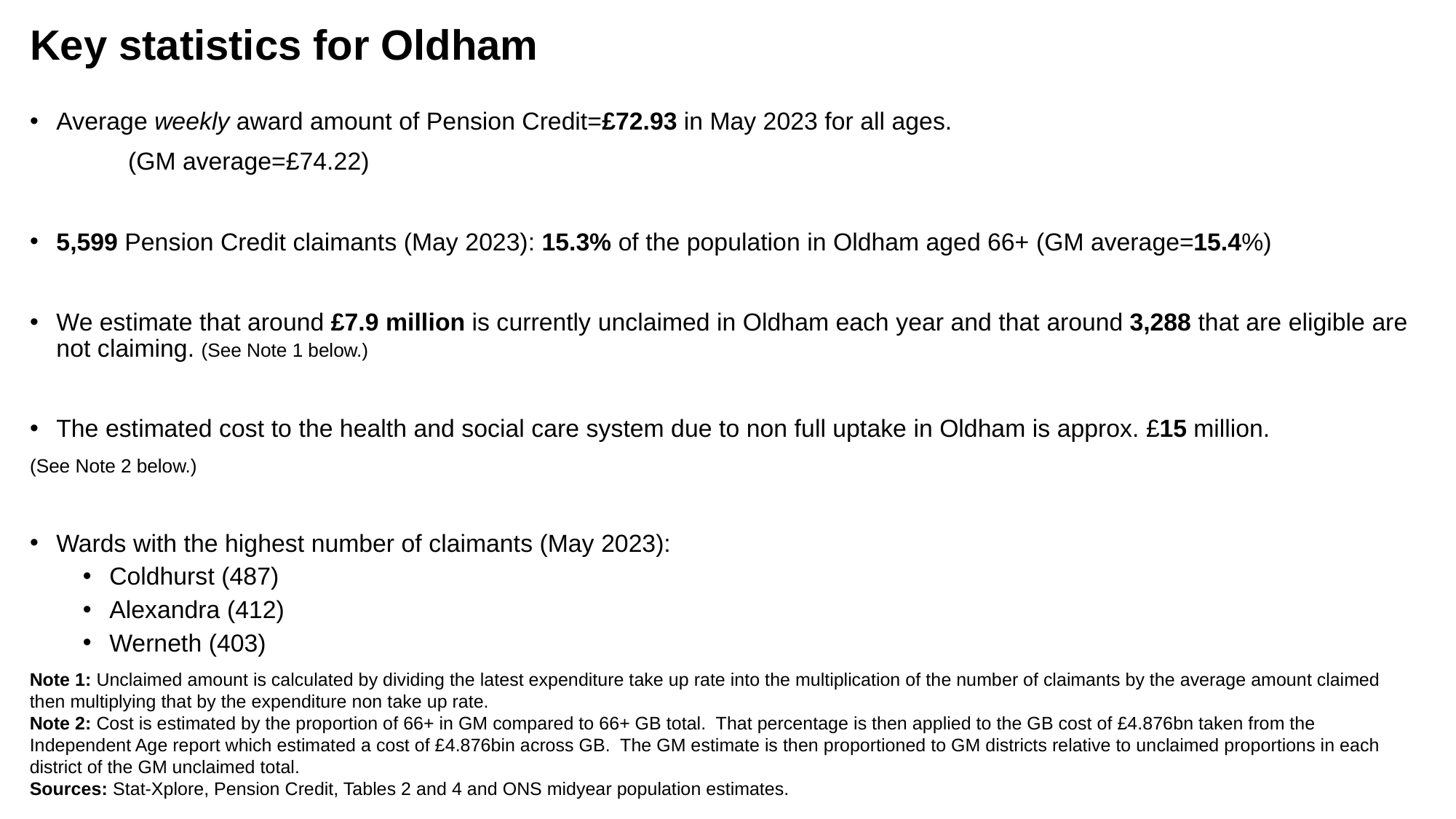

# Key statistics for Oldham
Average weekly award amount of Pension Credit=£72.93 in May 2023 for all ages.
	(GM average=£74.22)

5,599 Pension Credit claimants (May 2023): 15.3% of the population in Oldham aged 66+ (GM average=15.4%)

We estimate that around £7.9 million is currently unclaimed in Oldham each year and that around 3,288 that are eligible are not claiming. (See Note 1 below.)

The estimated cost to the health and social care system due to non full uptake in Oldham is approx. £15 million.
(See Note 2 below.)

Wards with the highest number of claimants (May 2023):
Coldhurst (487)
Alexandra (412)
Werneth (403)

Note 1: Unclaimed amount is calculated by dividing the latest expenditure take up rate into the multiplication of the number of claimants by the average amount claimed then multiplying that by the expenditure non take up rate.
Note 2: Cost is estimated by the proportion of 66+ in GM compared to 66+ GB total.  That percentage is then applied to the GB cost of £4.876bn taken from the Independent Age report which estimated a cost of £4.876bin across GB.  The GM estimate is then proportioned to GM districts relative to unclaimed proportions in each district of the GM unclaimed total.
Sources: Stat-Xplore, Pension Credit, Tables 2 and 4 and ONS midyear population estimates.